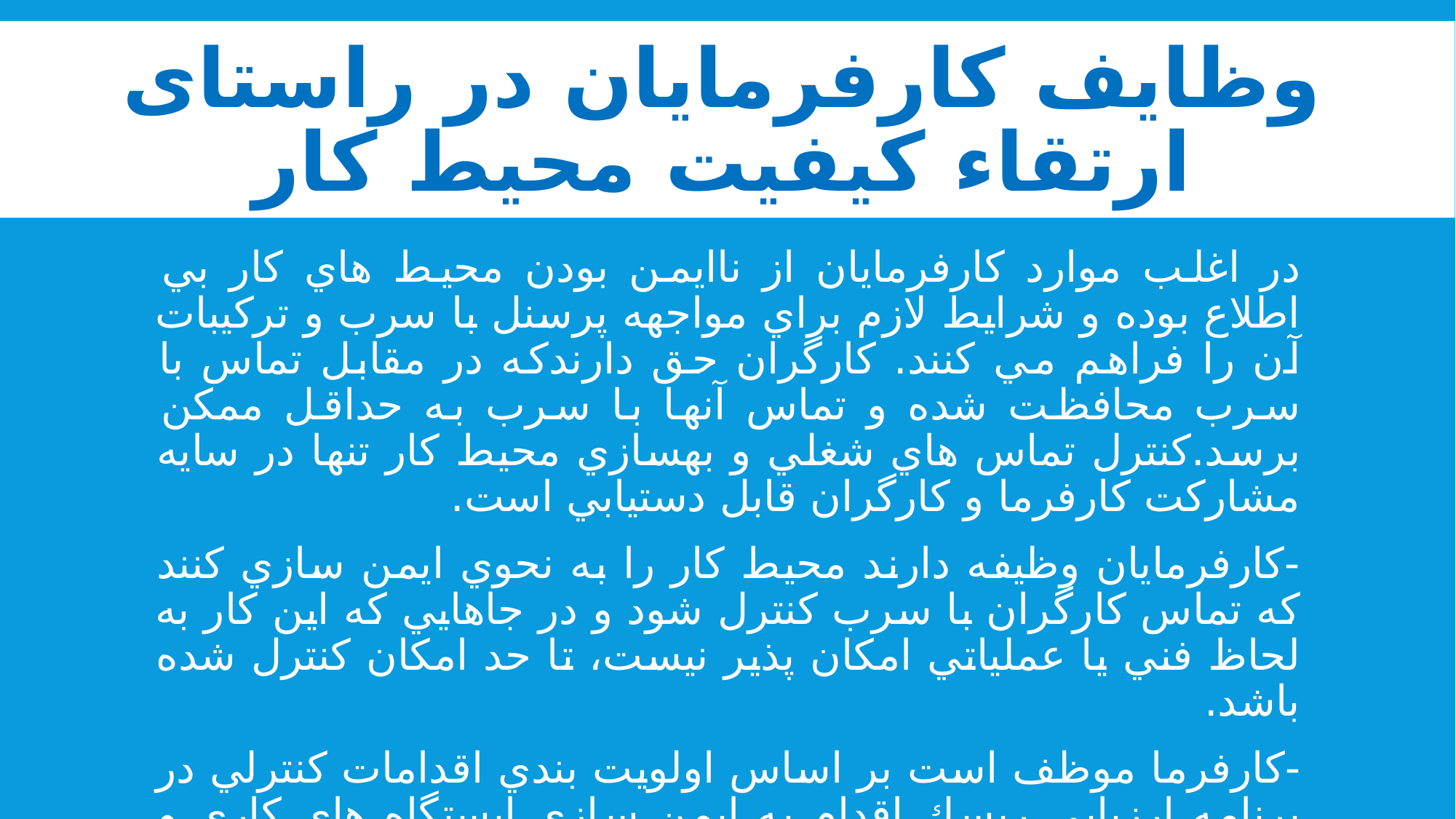

# وظایف کارفرمایان در راستای ارتقاء کیفیت محیط کار
در اغلب موارد كارفرمايان از ناايمن بودن محيط هاي كار بي اطلاع بوده و شرايط لازم براي مواجهه پرسنل با سرب و تركيبات آن را فراهم مي كنند. كارگران حق دارندكه در مقابل تماس با سرب محافظت شده و تماس آنها با سرب به حداقل ممکن برسد.كنترل تماس هاي شغلي و بهسازي محيط كار تنها در سايه مشاركت كارفرما و كارگران قابل دستيابي است.
-كارفرمايان وظيفه دارند محيط كار را به نحوي ايمن سازي كنند كه تماس كارگران با سرب كنترل شود و در جاهايي كه اين كار به لحاظ فني يا عملياتي امکان پذير نيست، تا حد امکان كنترل شده باشد.
-كارفرما موظف است بر اساس اولويت بندي اقدامات كنترلي در برنامه ارزيابي ريسك اقدام به ايمن سازي ايستگاه هاي كاري و محيط كاري نمايد.
- مسئوليت صيانت از سلامتي افراد بازديد كننده از محل كاركه به طور اتفاقي و ناخواسته در معرض تماس با سرب قرار مي گيرند بر عهده كارفرما است.